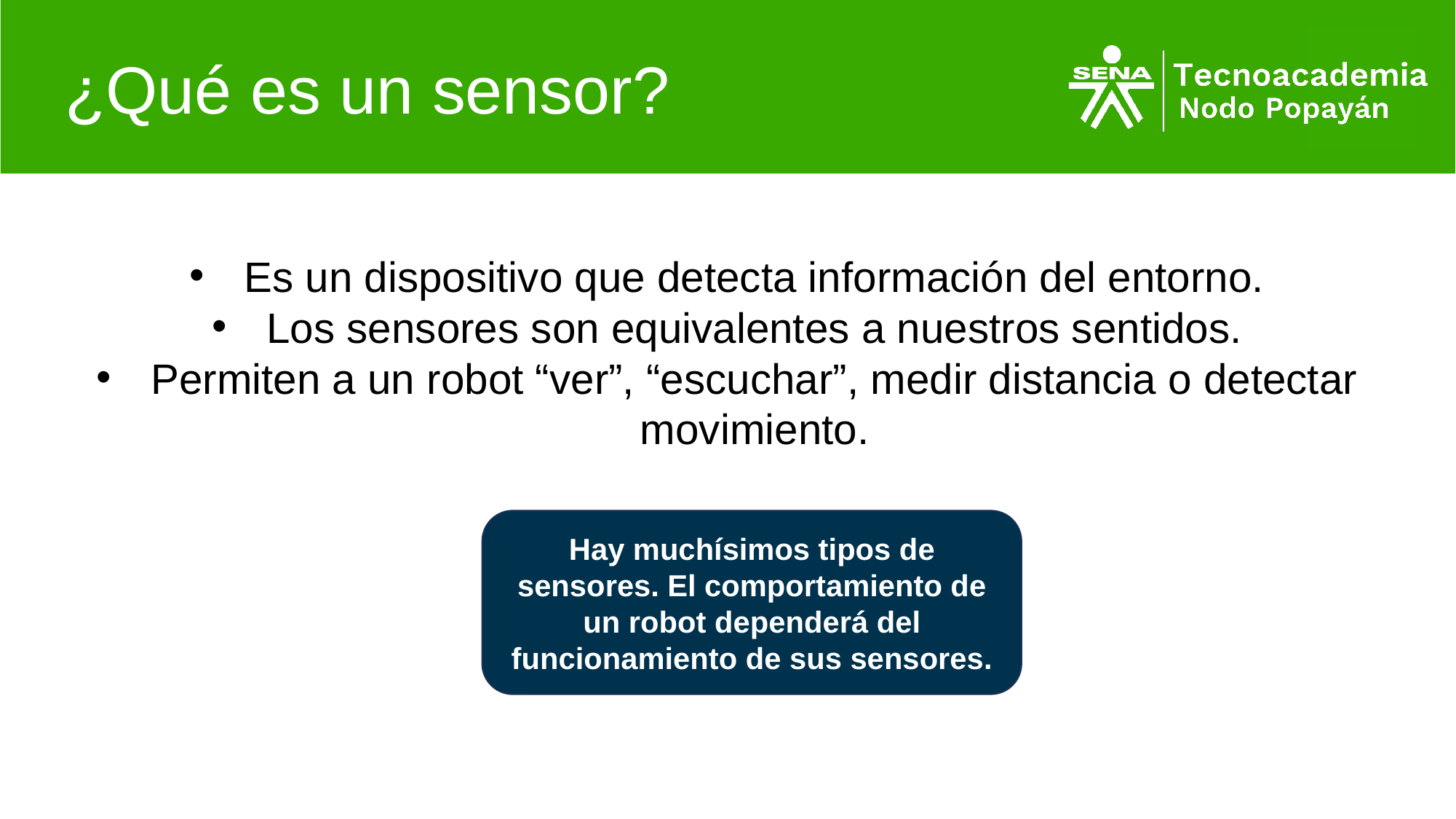

# ¿Qué es un sensor?
Es un dispositivo que detecta información del entorno.
Los sensores son equivalentes a nuestros sentidos.
Permiten a un robot “ver”, “escuchar”, medir distancia o detectar movimiento.
Hay muchísimos tipos de sensores. El comportamiento de un robot dependerá del funcionamiento de sus sensores.